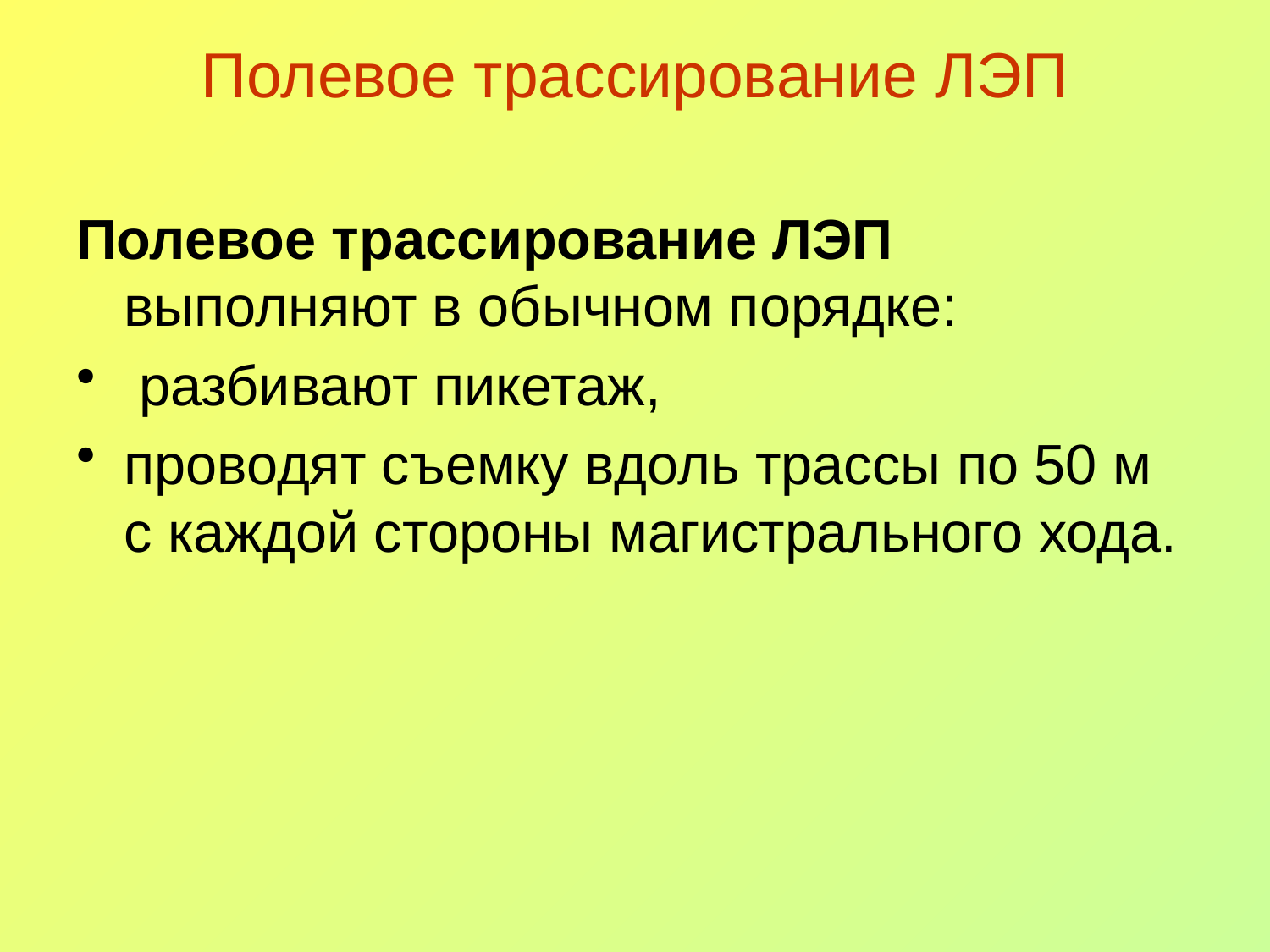

# Полевое трассирование ЛЭП
Полевое трассирование ЛЭП выполняют в обычном порядке:
 разбивают пикетаж,
проводят съемку вдоль трассы по 50 м с каждой стороны магистрального хода.